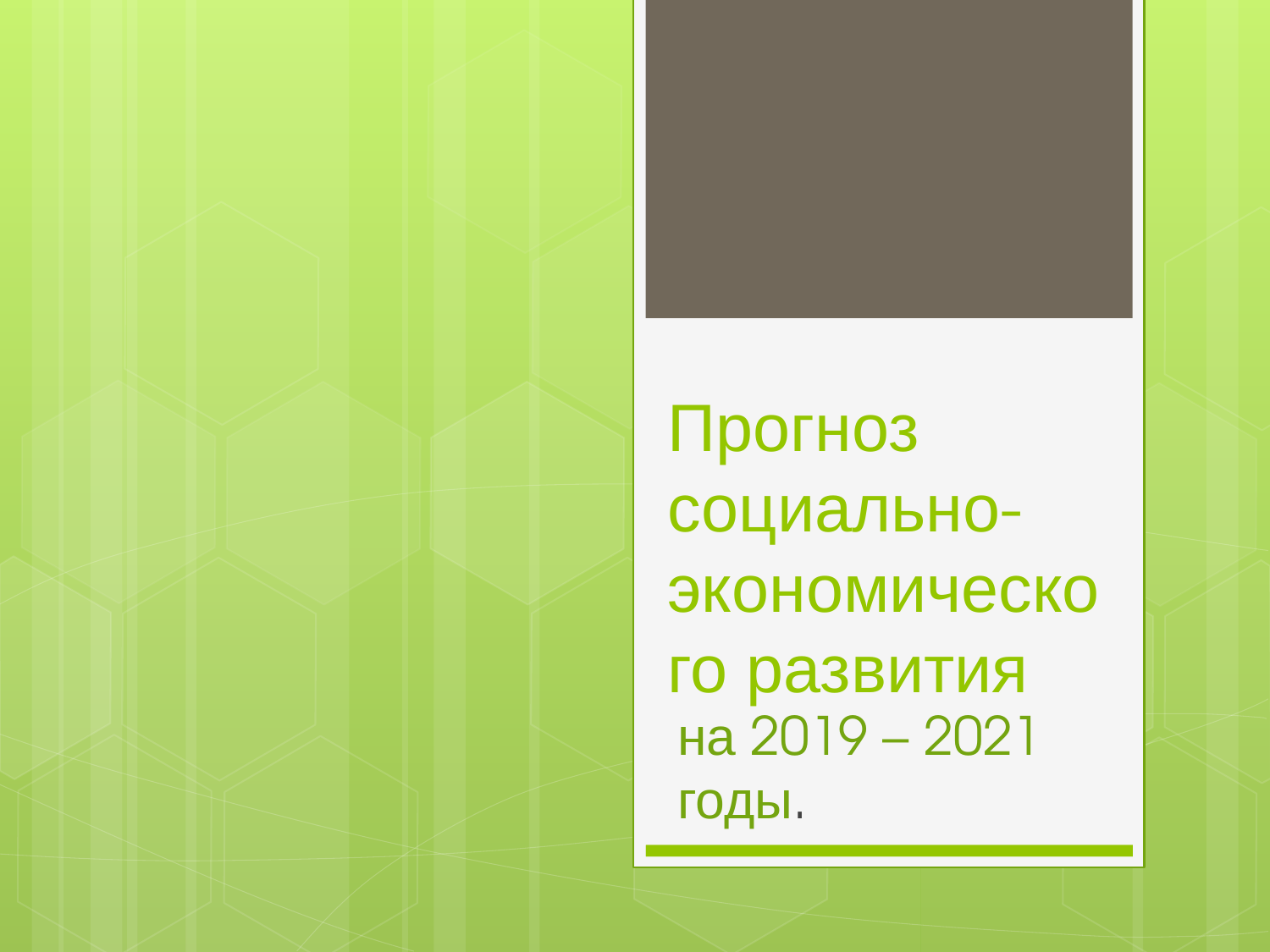

# Прогноз социально-экономического развития
на 2019 – 2021 годы.